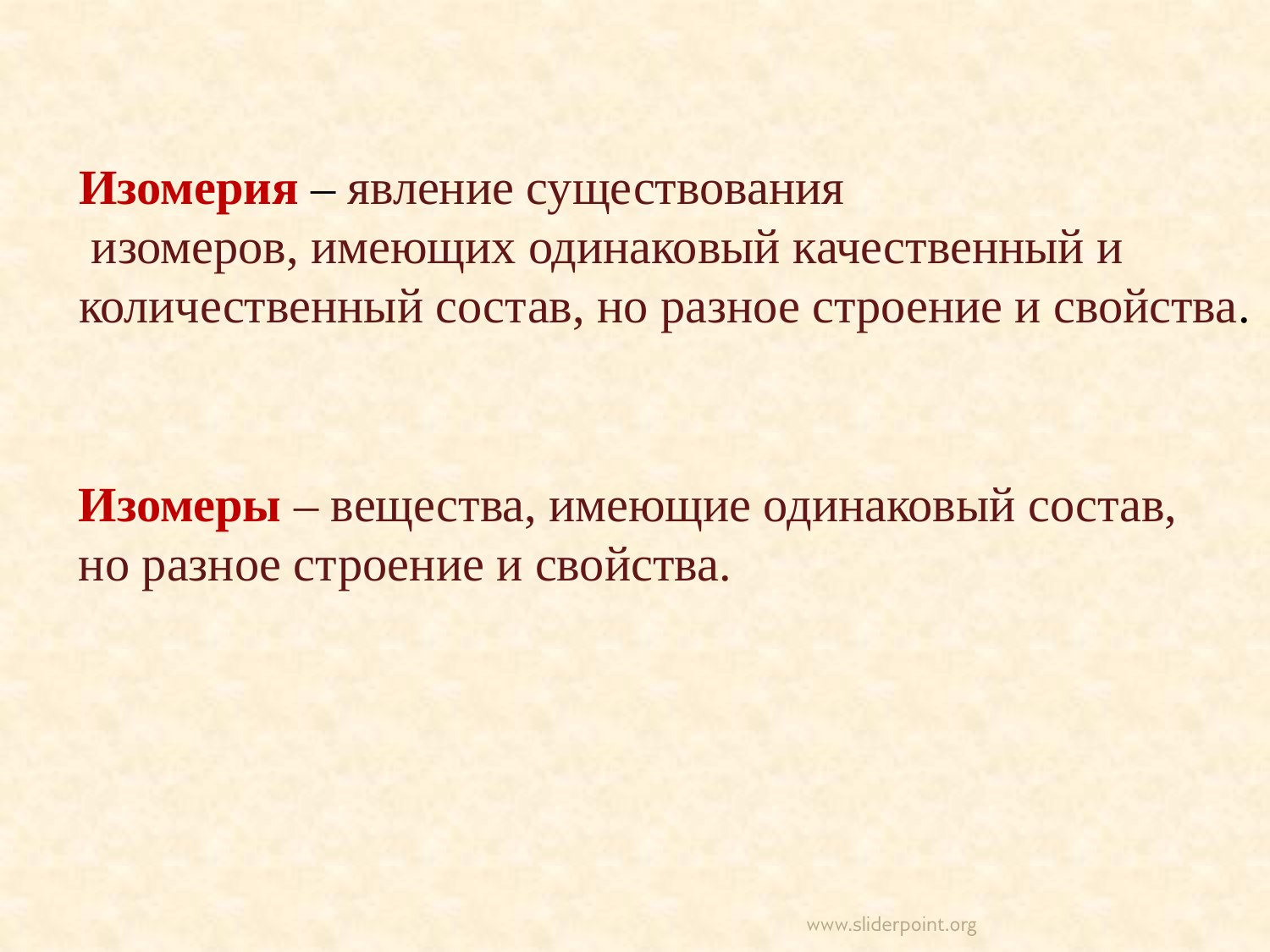

Изомерия – явление существования
 изомеров, имеющих одинаковый качественный и
количественный состав, но разное строение и свойства.
Изомеры – вещества, имеющие одинаковый состав,
но разное строение и свойства.
www.sliderpoint.org